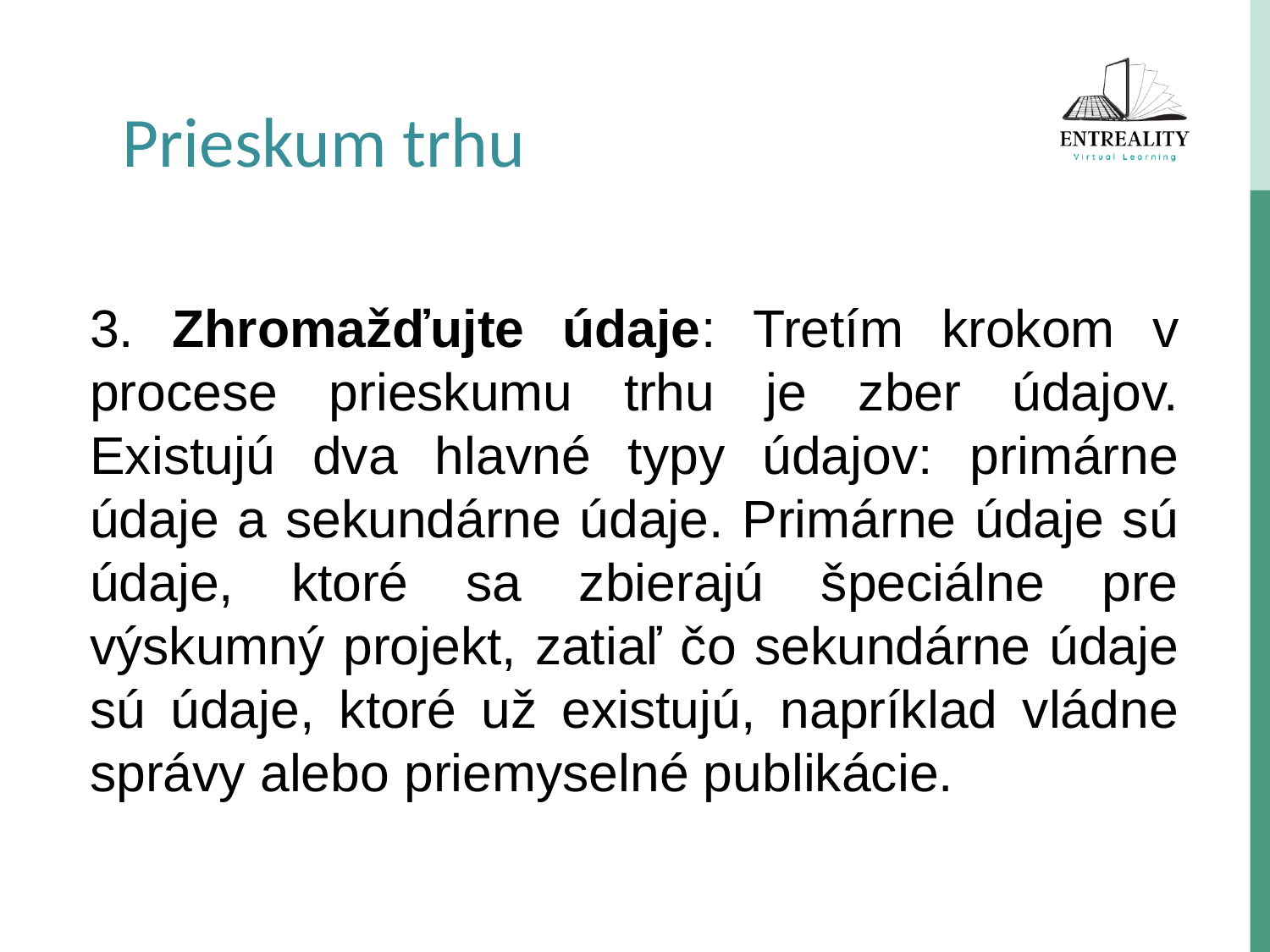

Prieskum trhu
3. Zhromažďujte údaje: Tretím krokom v procese prieskumu trhu je zber údajov. Existujú dva hlavné typy údajov: primárne údaje a sekundárne údaje. Primárne údaje sú údaje, ktoré sa zbierajú špeciálne pre výskumný projekt, zatiaľ čo sekundárne údaje sú údaje, ktoré už existujú, napríklad vládne správy alebo priemyselné publikácie.